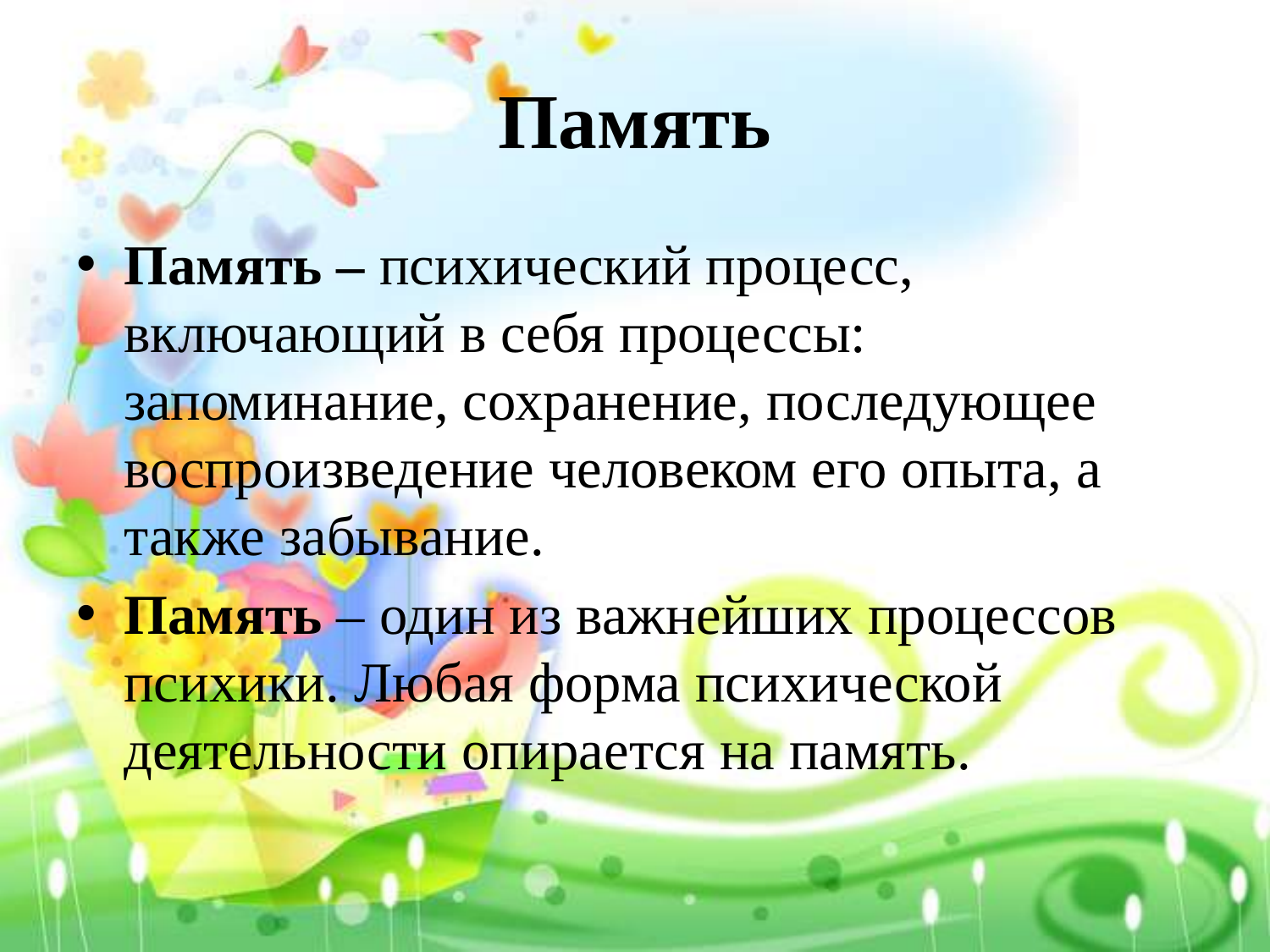

# Память
Память – психический процесс, включающий в себя процессы: запоминание, сохранение, последующее воспроизведение человеком его опыта, а также забывание.
Память – один из важнейших процессов психики. Любая форма психической деятельности опирается на память.